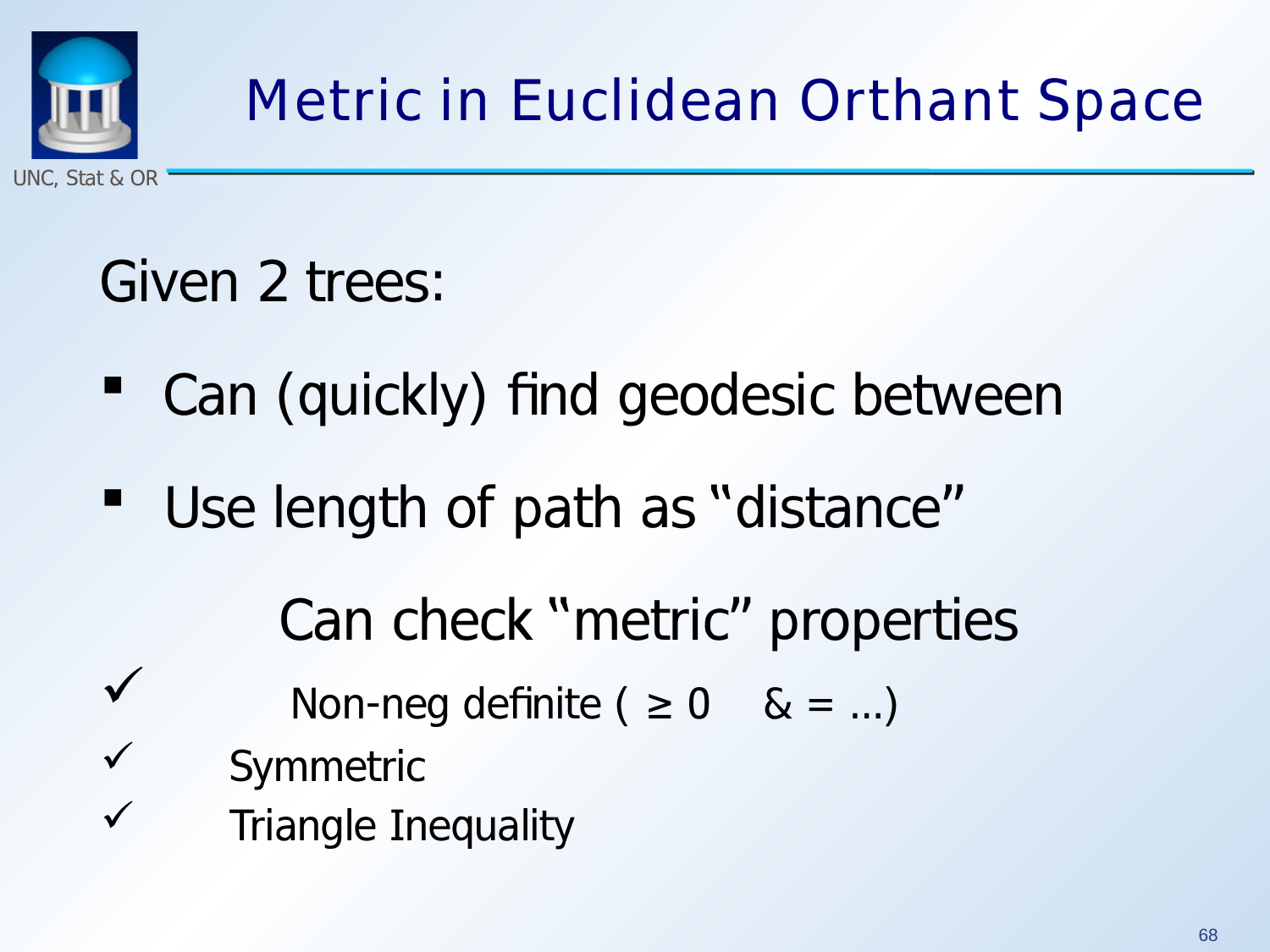

# Metric in Euclidean Orthant Space
Given 2 trees:
Can (quickly) find geodesic between
Use length of path as “distance”
Can check “metric” properties
	Non-neg definite ( ≥ 0    & = …)
     Symmetric
     Triangle Inequality